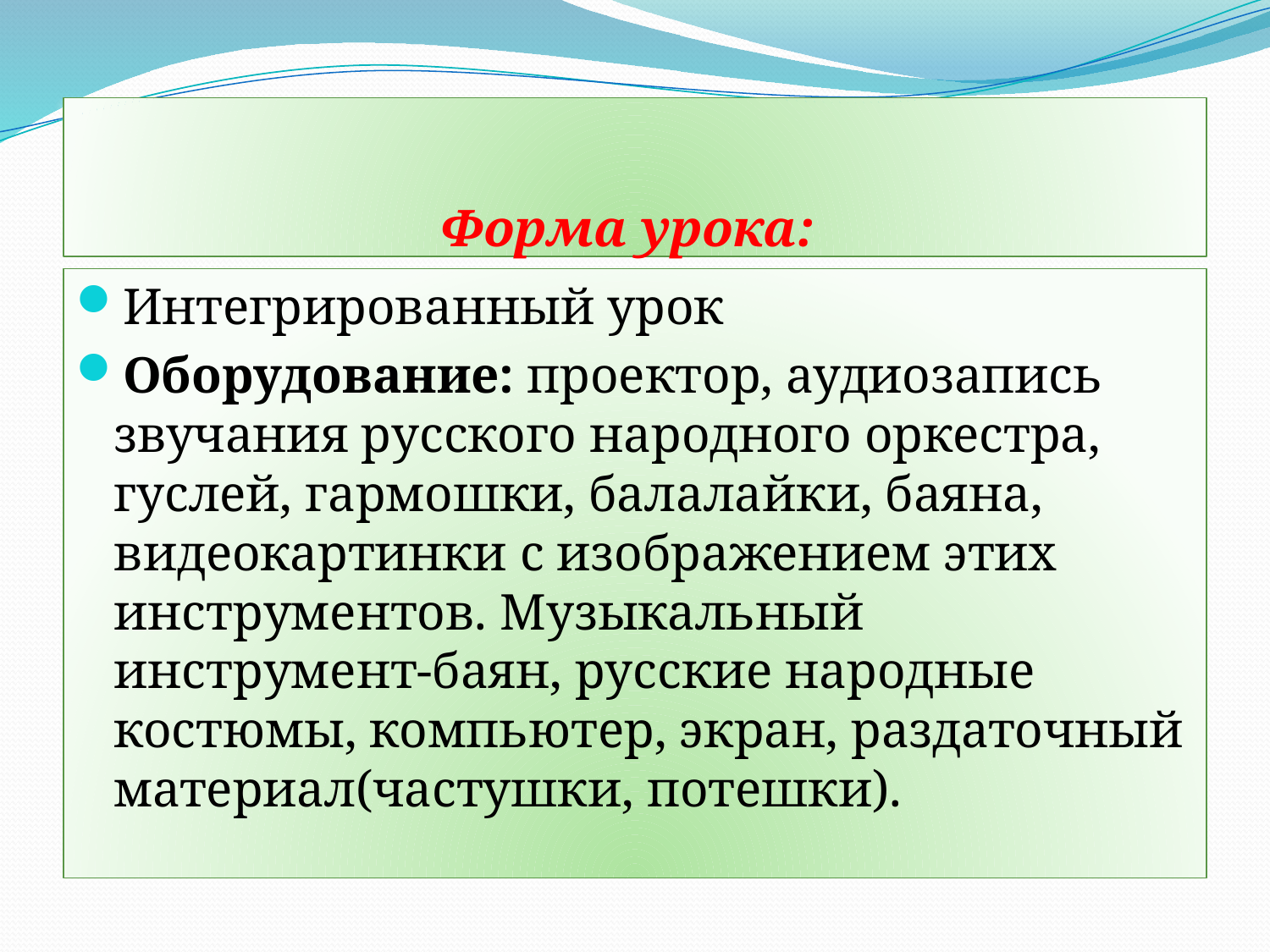

# Форма урока:
Интегрированный урок
Оборудование: проектор, аудиозапись звучания русского народного оркестра, гуслей, гармошки, балалайки, баяна, видеокартинки с изображением этих инструментов. Музыкальный инструмент-баян, русские народные костюмы, компьютер, экран, раздаточный материал(частушки, потешки).